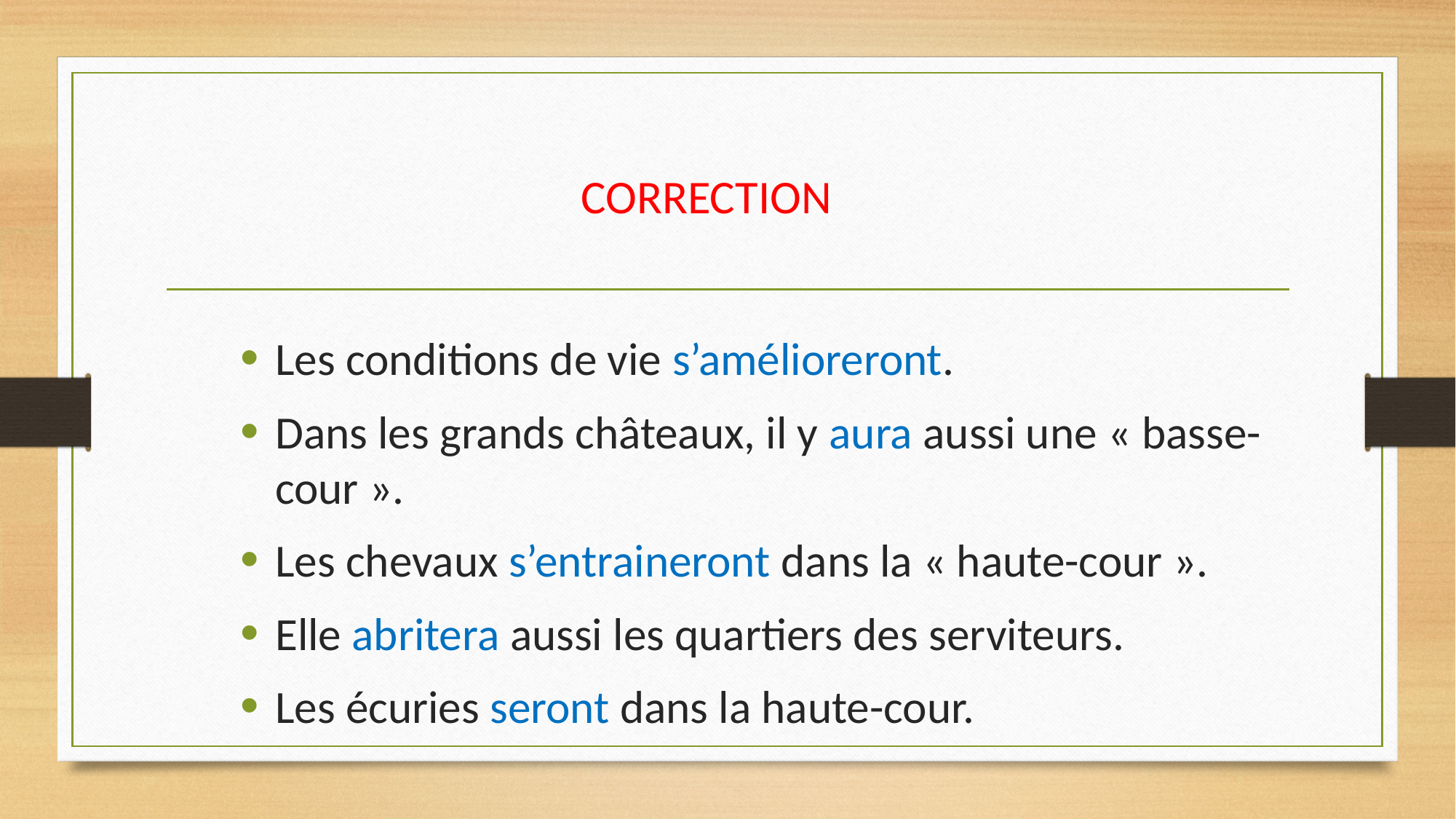

# CORRECTION

Les conditions de vie s’amélioreront.
Dans les grands châteaux, il y aura aussi une « basse-cour ».
Les chevaux s’entraineront dans la « haute-cour ».
Elle abritera aussi les quartiers des serviteurs.
Les écuries seront dans la haute-cour.